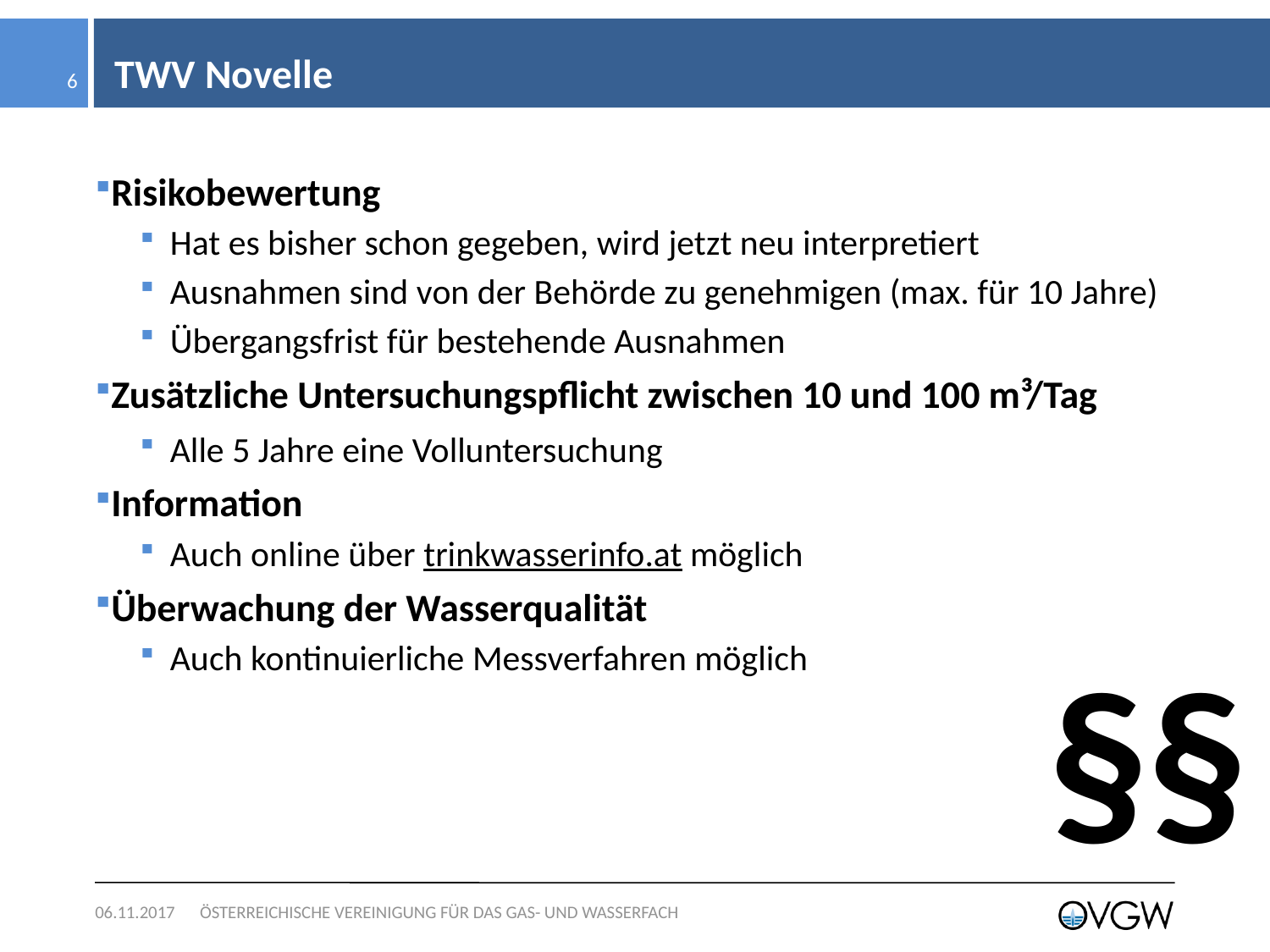

# TWV Novelle
6
Risikobewertung
Hat es bisher schon gegeben, wird jetzt neu interpretiert
Ausnahmen sind von der Behörde zu genehmigen (max. für 10 Jahre)
Übergangsfrist für bestehende Ausnahmen
Zusätzliche Untersuchungspflicht zwischen 10 und 100 m³/Tag
Alle 5 Jahre eine Volluntersuchung
Information
Auch online über trinkwasserinfo.at möglich
Überwachung der Wasserqualität
Auch kontinuierliche Messverfahren möglich

§
§
06.11.2017
ÖSTERREICHISCHE VEREINIGUNG FÜR DAS GAS- UND WASSERFACH